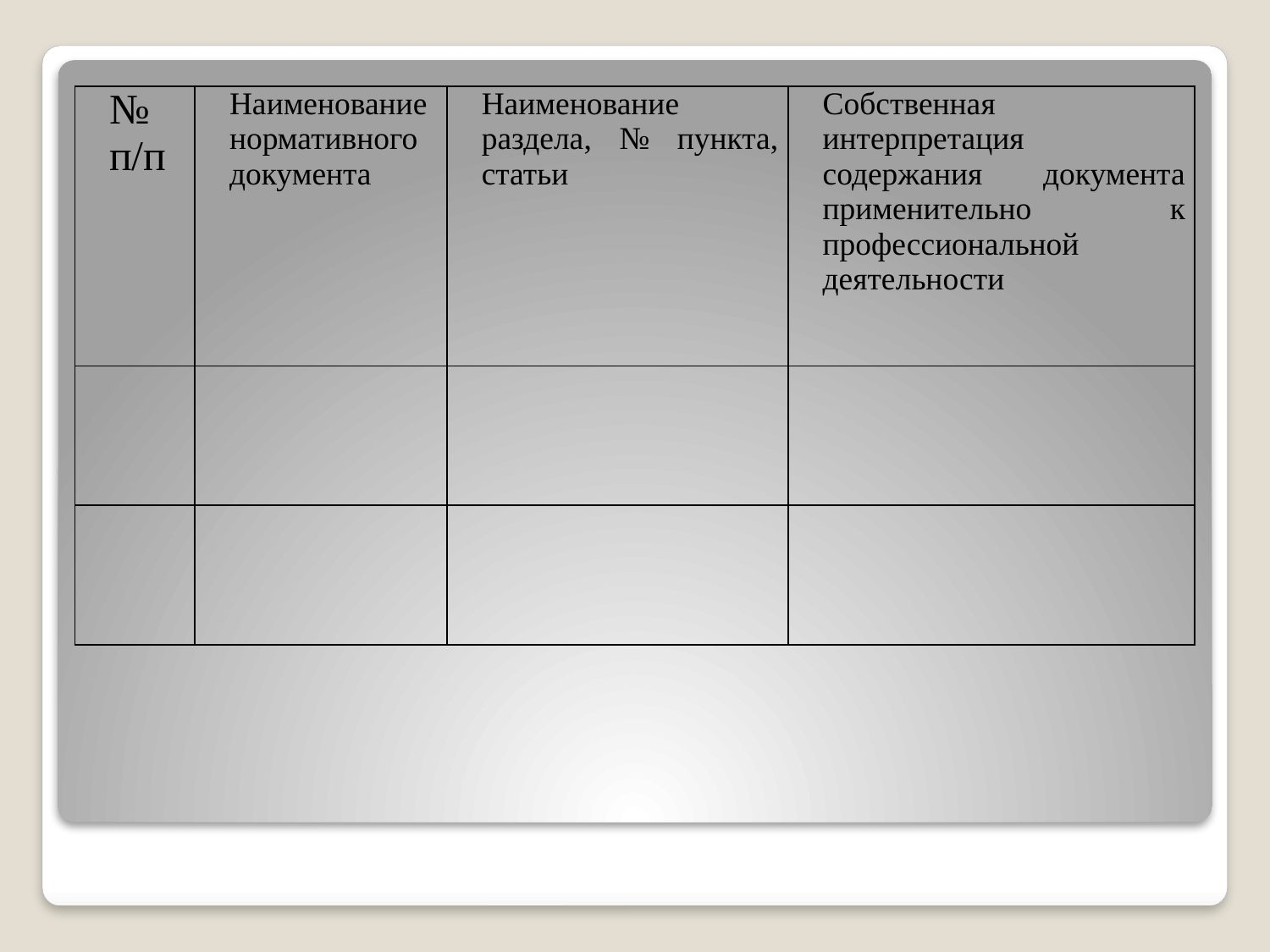

| № п/п | Наименование нормативного документа | Наименование раздела, № пункта, статьи | Собственная интерпретация содержания документа применительно к профессиональной деятельности |
| --- | --- | --- | --- |
|  |  |  |  |
|  |  |  |  |
#